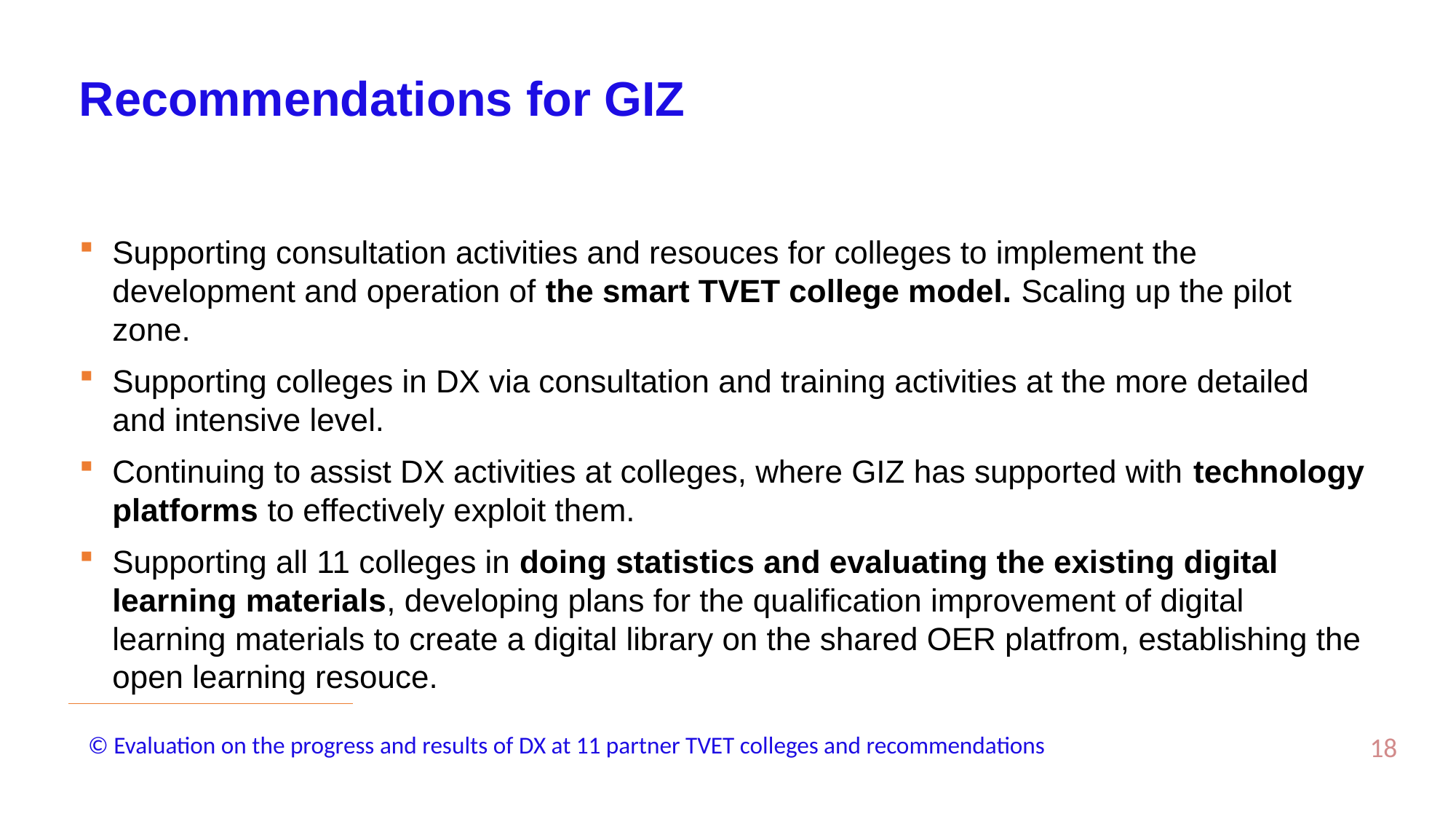

# Recommendations for GIZ
Supporting consultation activities and resouces for colleges to implement the development and operation of the smart TVET college model. Scaling up the pilot zone.
Supporting colleges in DX via consultation and training activities at the more detailed and intensive level.
Continuing to assist DX activities at colleges, where GIZ has supported with technology platforms to effectively exploit them.
Supporting all 11 colleges in doing statistics and evaluating the existing digital learning materials, developing plans for the qualification improvement of digital learning materials to create a digital library on the shared OER platfrom, establishing the open learning resouce.

18